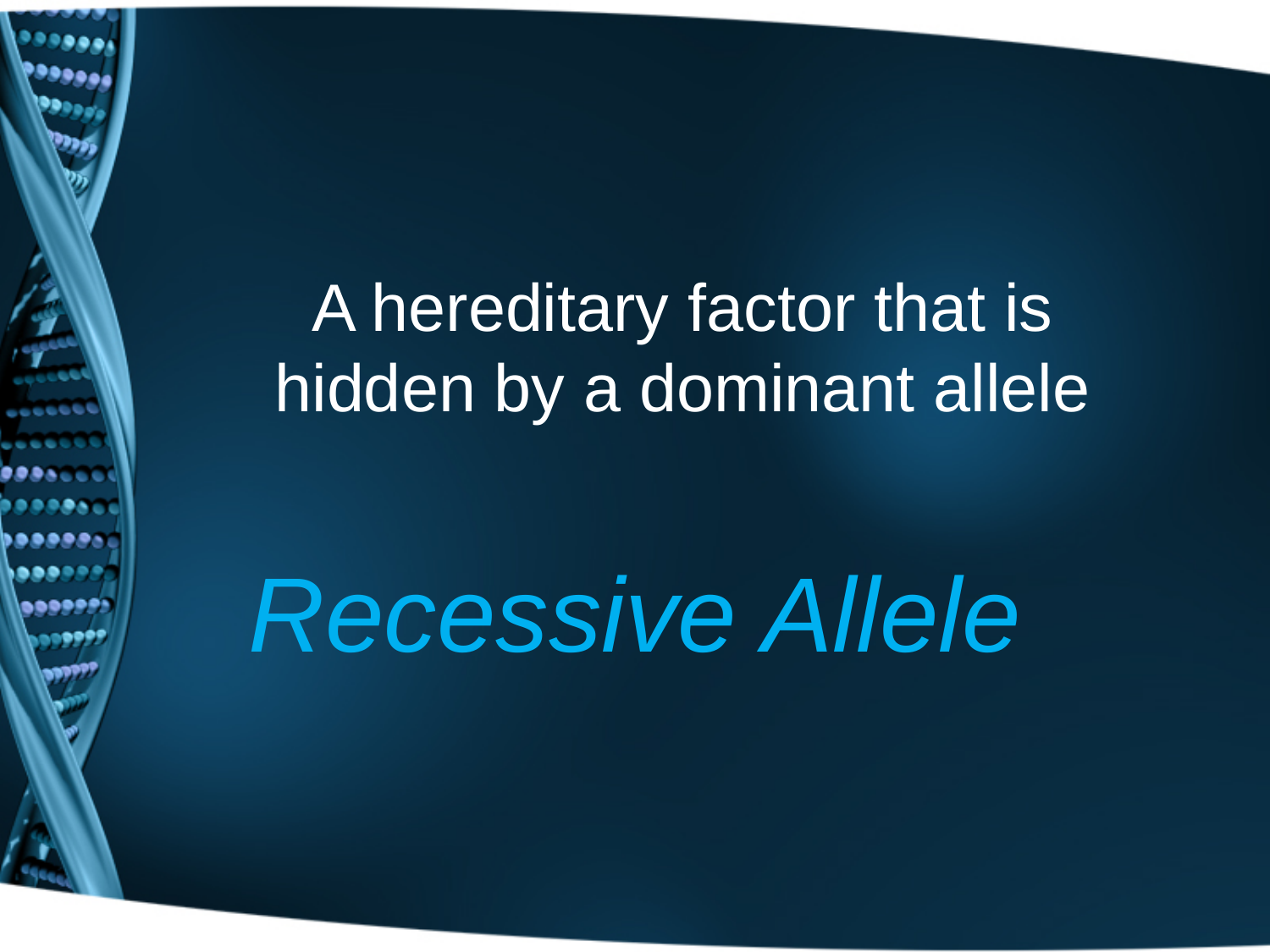

# A hereditary factor that is hidden by a dominant allele
Recessive Allele